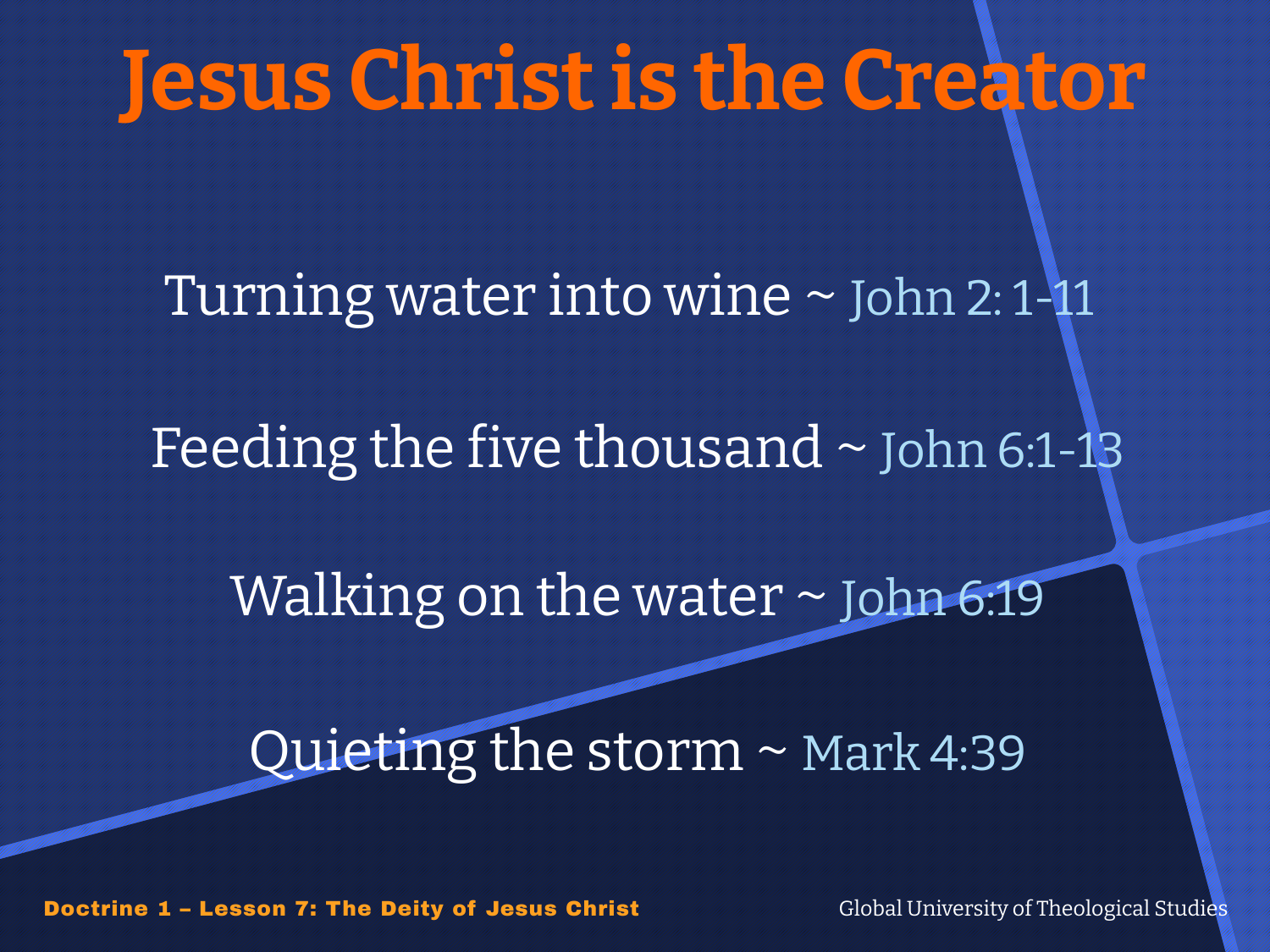

Jesus Christ is the Creator
Turning water into wine ~ John 2: 1-11
Feeding the five thousand ~ John 6:1-13
Walking on the water ~ John 6:19
Quieting the storm ~ Mark 4:39
Doctrine 1 – Lesson 7: The Deity of Jesus Christ                         Global University of Theological Studies